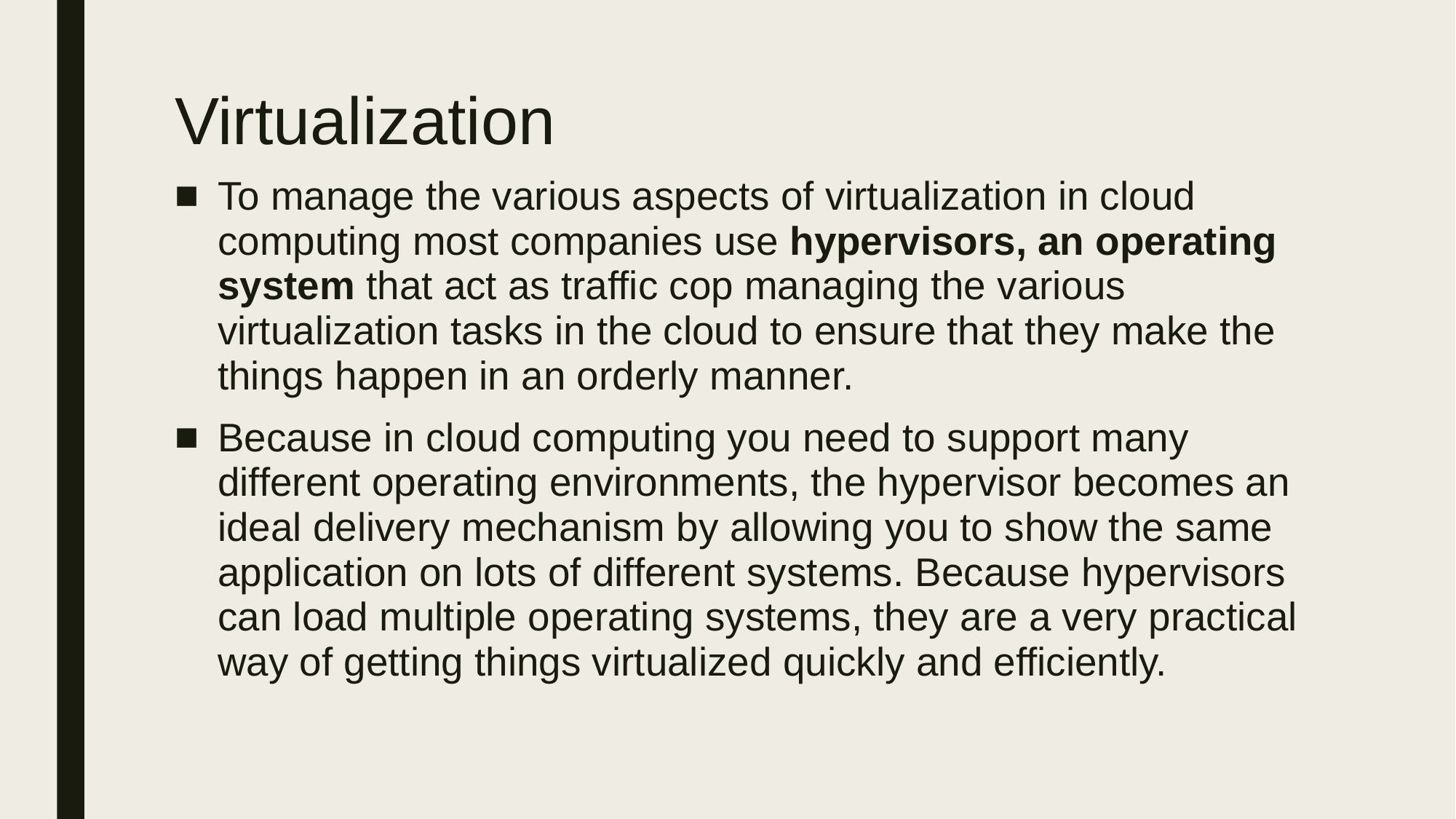

# Virtualization
To manage the various aspects of virtualization in cloud computing most companies use hypervisors, an operating system that act as traffic cop managing the various virtualization tasks in the cloud to ensure that they make the things happen in an orderly manner.
Because in cloud computing you need to support many different operating environments, the hypervisor becomes an ideal delivery mechanism by allowing you to show the same application on lots of different systems. Because hypervisors can load multiple operating systems, they are a very practical way of getting things virtualized quickly and efficiently.